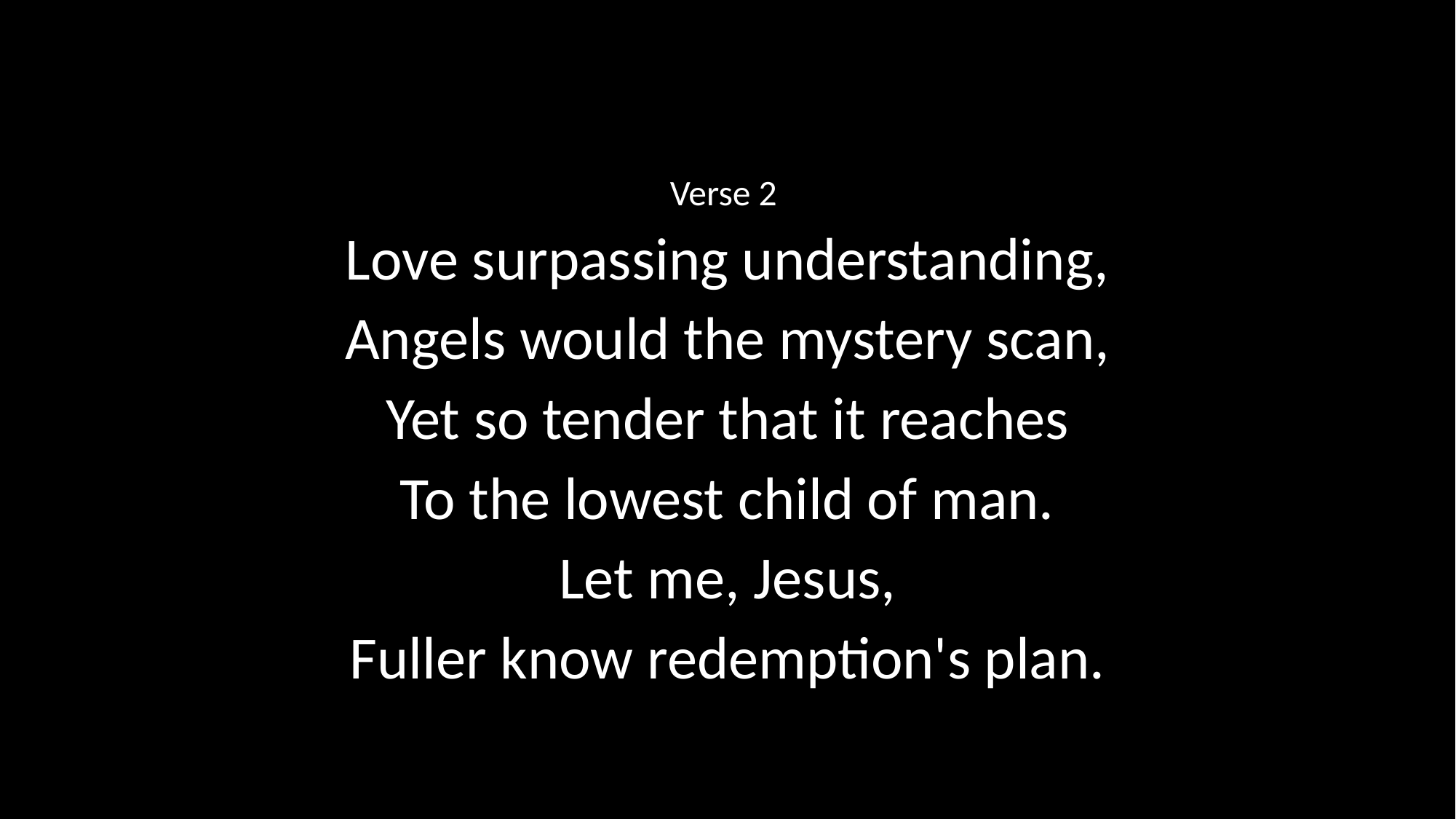

Verse 2
Love surpassing understanding,
Angels would the mystery scan,
Yet so tender that it reaches
To the lowest child of man.
Let me, Jesus,
Fuller know redemption's plan.